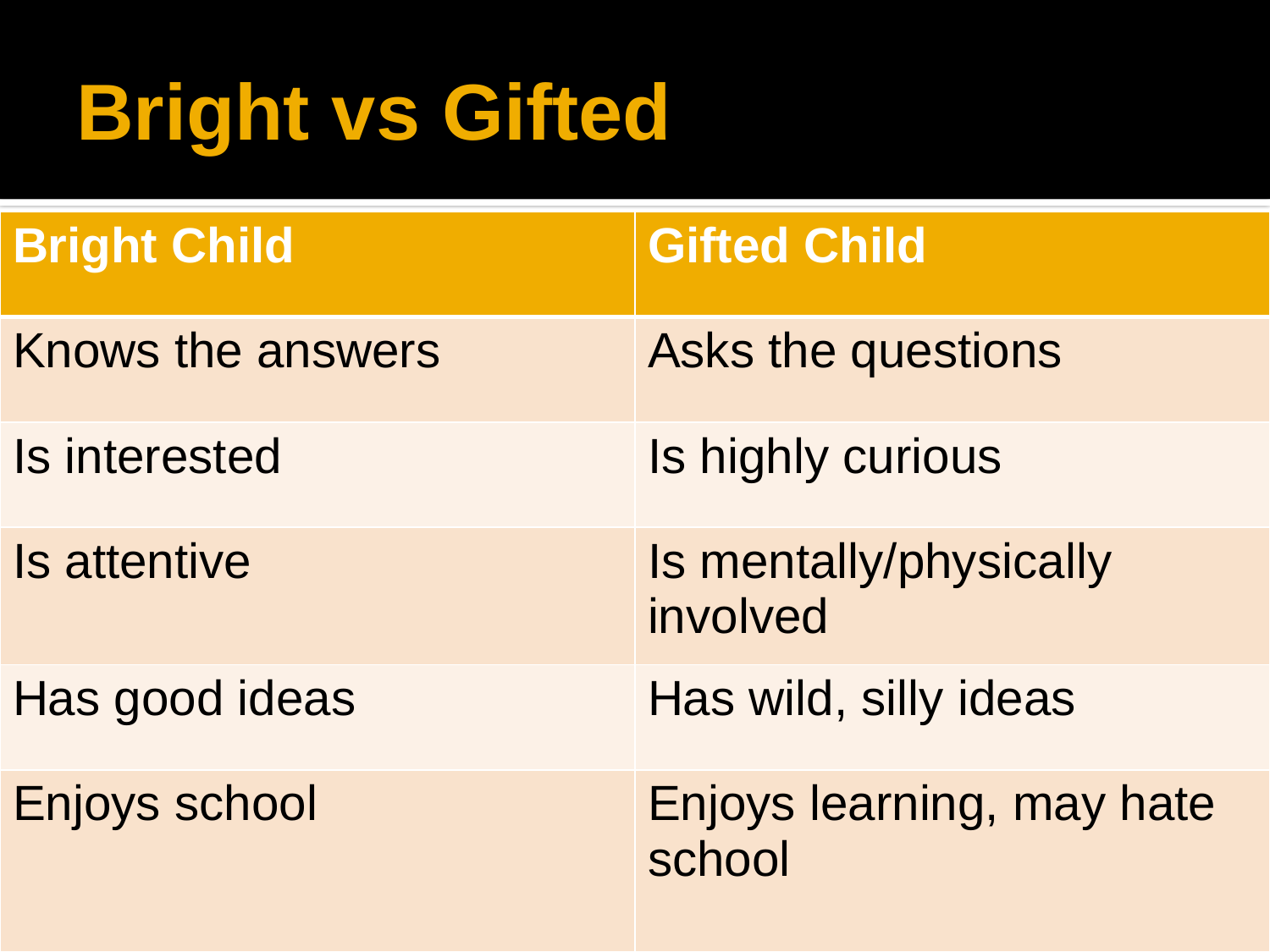

# Bright vs Gifted
| Bright Child | Gifted Child |
| --- | --- |
| Knows the answers | Asks the questions |
| Is interested | Is highly curious |
| Is attentive | Is mentally/physically involved |
| Has good ideas | Has wild, silly ideas |
| Enjoys school | Enjoys learning, may hate school |